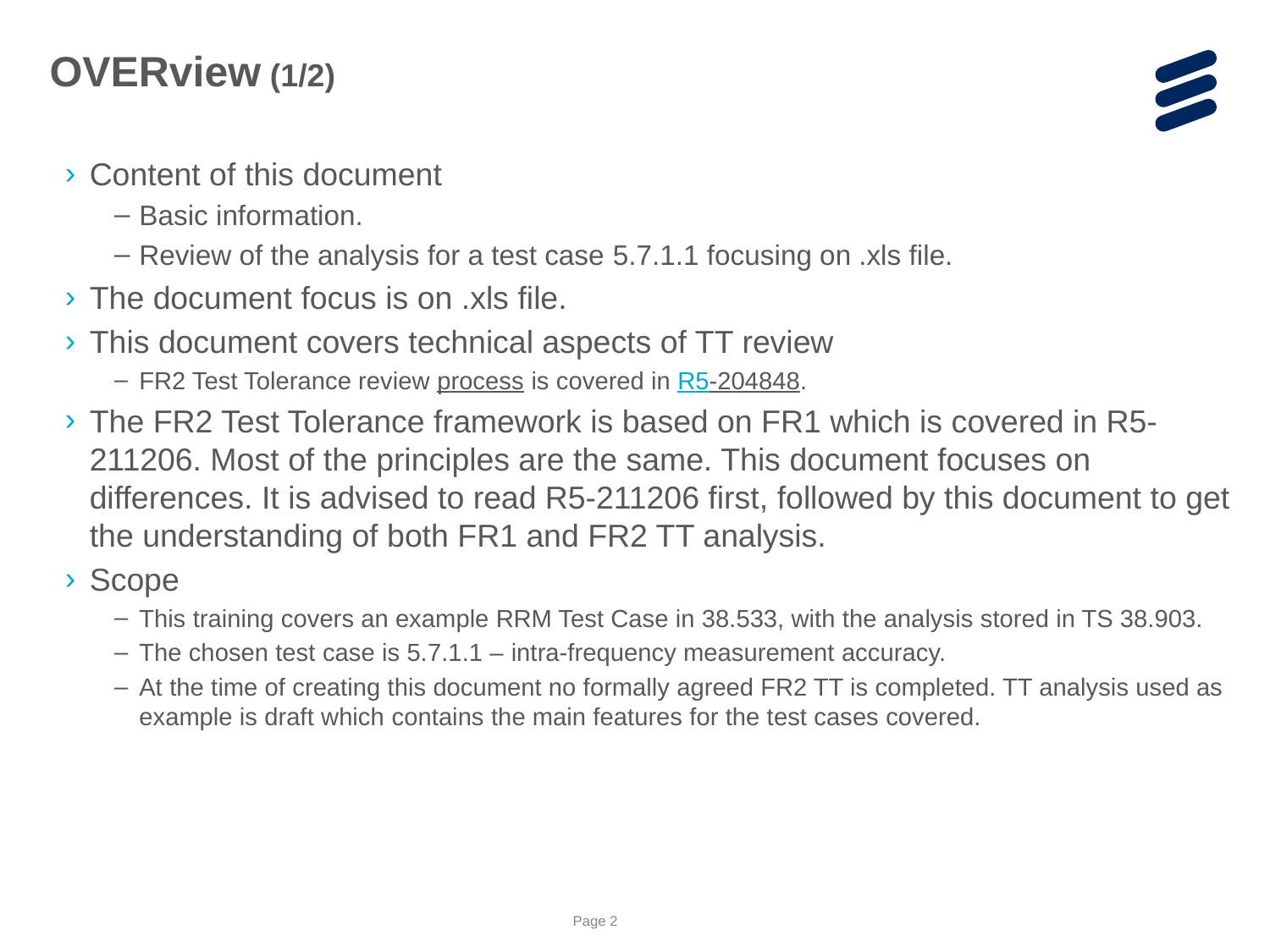

OVERview (1/2)
Content of this document
Basic information.
Review of the analysis for a test case 5.7.1.1 focusing on .xls file.
The document focus is on .xls file.
This document covers technical aspects of TT review
FR2 Test Tolerance review process is covered in R5-204848.
The FR2 Test Tolerance framework is based on FR1 which is covered in R5-211206. Most of the principles are the same. This document focuses on differences. It is advised to read R5-211206 first, followed by this document to get the understanding of both FR1 and FR2 TT analysis.
Scope
This training covers an example RRM Test Case in 38.533, with the analysis stored in TS 38.903.
The chosen test case is 5.7.1.1 – intra-frequency measurement accuracy.
At the time of creating this document no formally agreed FR2 TT is completed. TT analysis used as example is draft which contains the main features for the test cases covered.